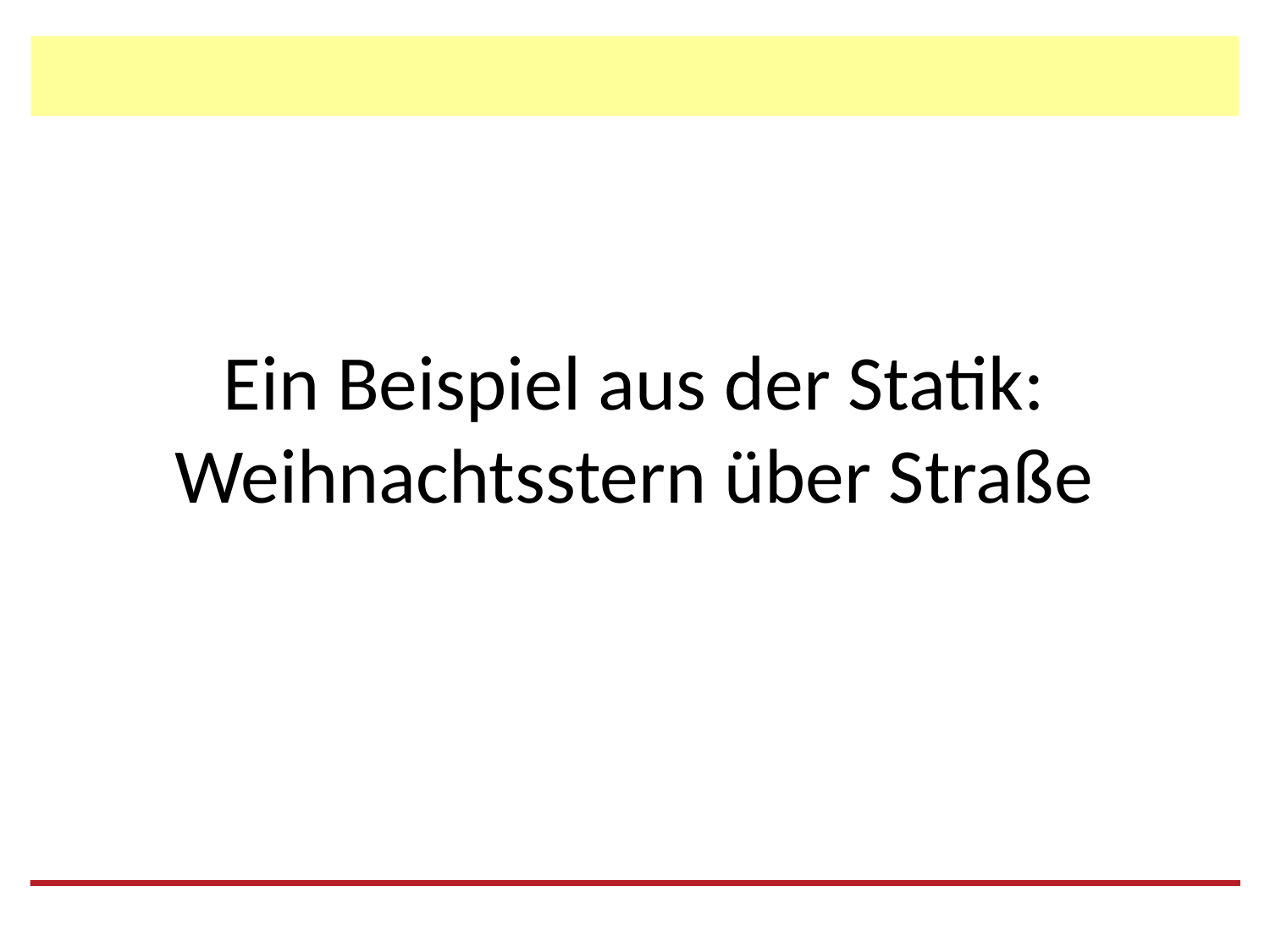

# Ein Beispiel aus der Statik: Weihnachtsstern über Straße